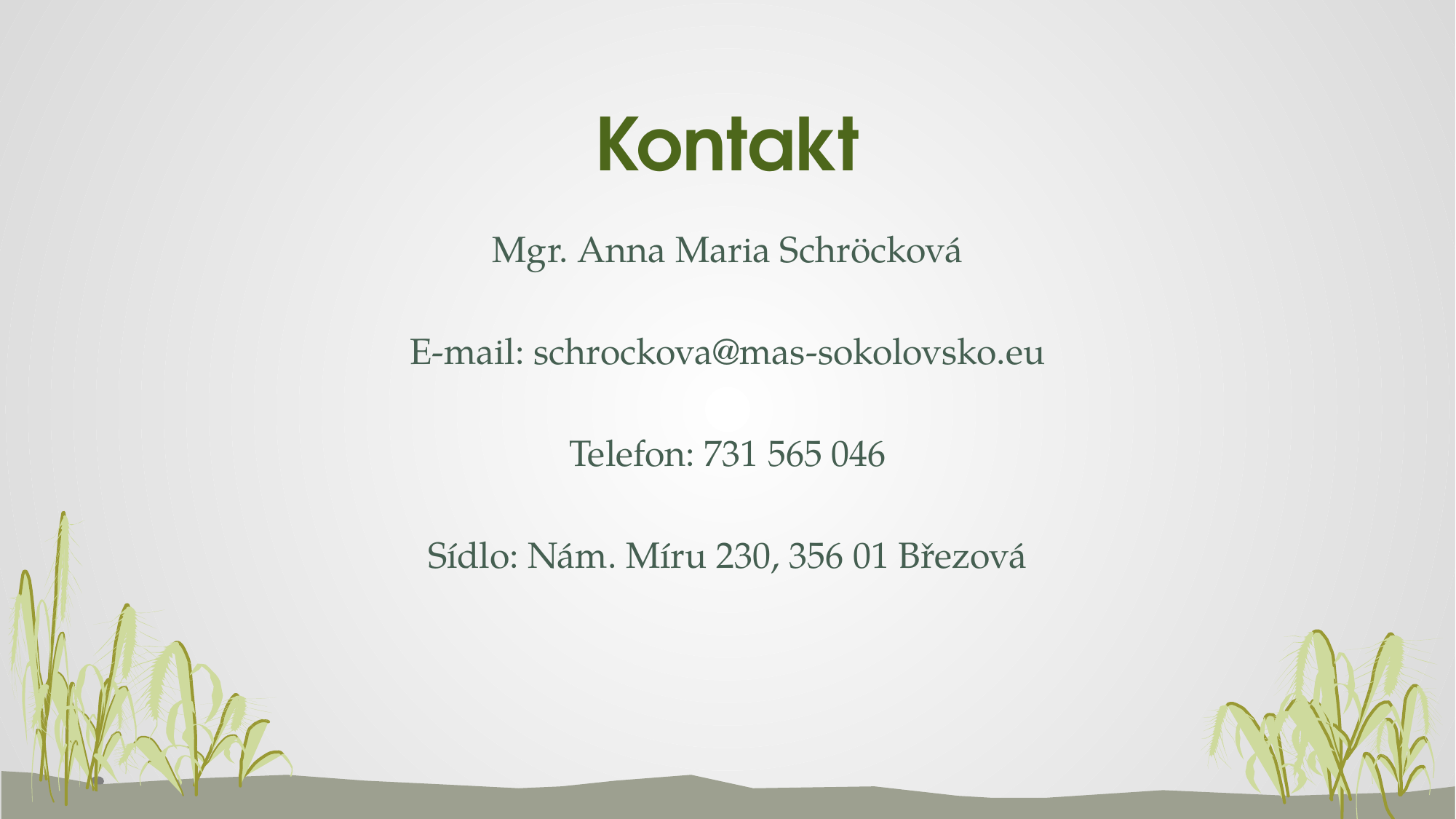

# Kontakt
Mgr. Anna Maria Schröcková

E-mail: schrockova@mas-sokolovsko.eu

Telefon: 731 565 046

Sídlo: Nám. Míru 230, 356 01 Březová